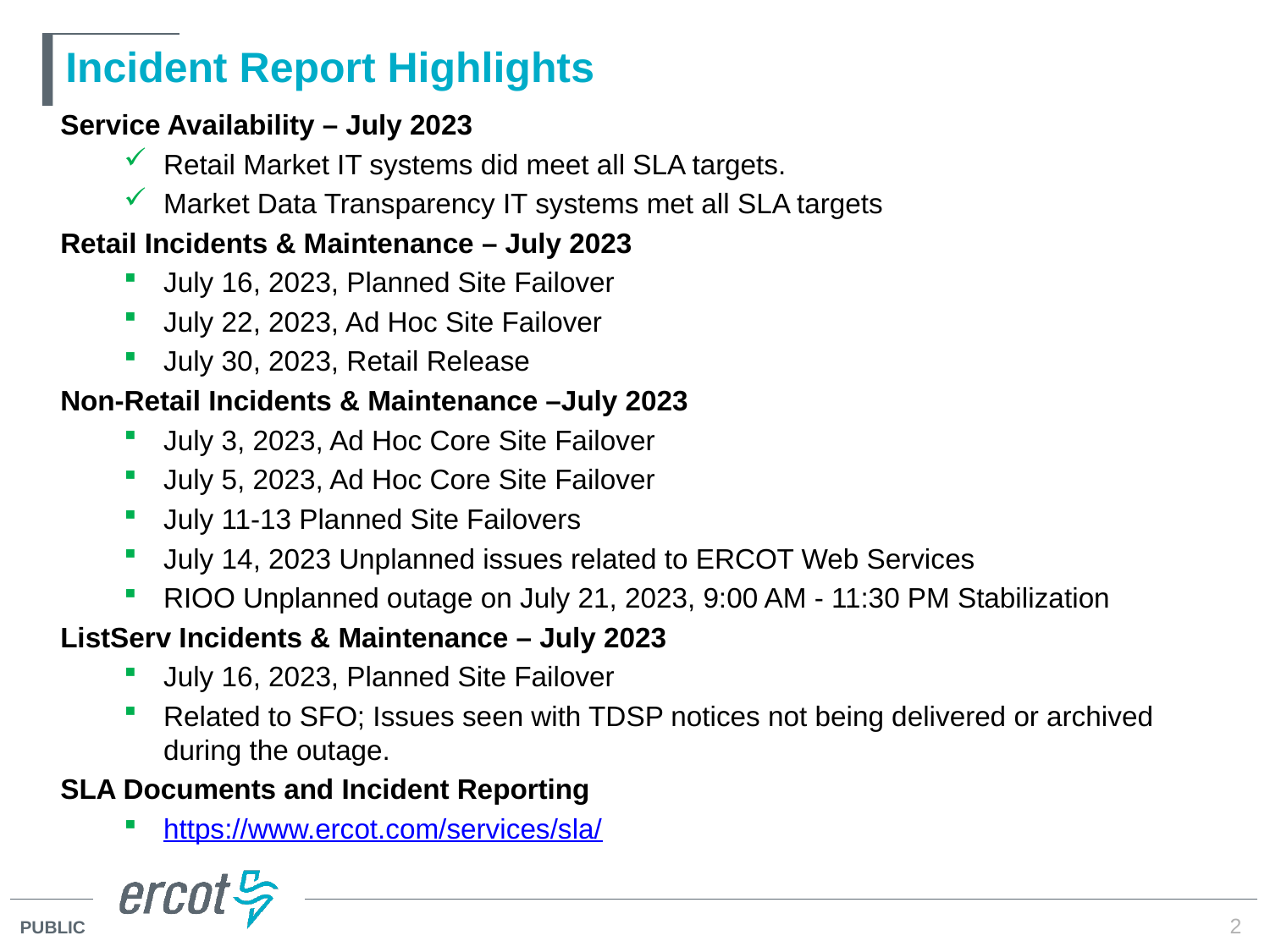

# Incident Report Highlights
Service Availability – July 2023
Retail Market IT systems did meet all SLA targets.
Market Data Transparency IT systems met all SLA targets
Retail Incidents & Maintenance – July 2023
July 16, 2023, Planned Site Failover
July 22, 2023, Ad Hoc Site Failover
July 30, 2023, Retail Release
Non-Retail Incidents & Maintenance –July 2023
July 3, 2023, Ad Hoc Core Site Failover
July 5, 2023, Ad Hoc Core Site Failover
July 11-13 Planned Site Failovers
July 14, 2023 Unplanned issues related to ERCOT Web Services
RIOO Unplanned outage on July 21, 2023, 9:00 AM - 11:30 PM Stabilization
ListServ Incidents & Maintenance – July 2023
July 16, 2023, Planned Site Failover
Related to SFO; Issues seen with TDSP notices not being delivered or archived during the outage.
SLA Documents and Incident Reporting
https://www.ercot.com/services/sla/

2